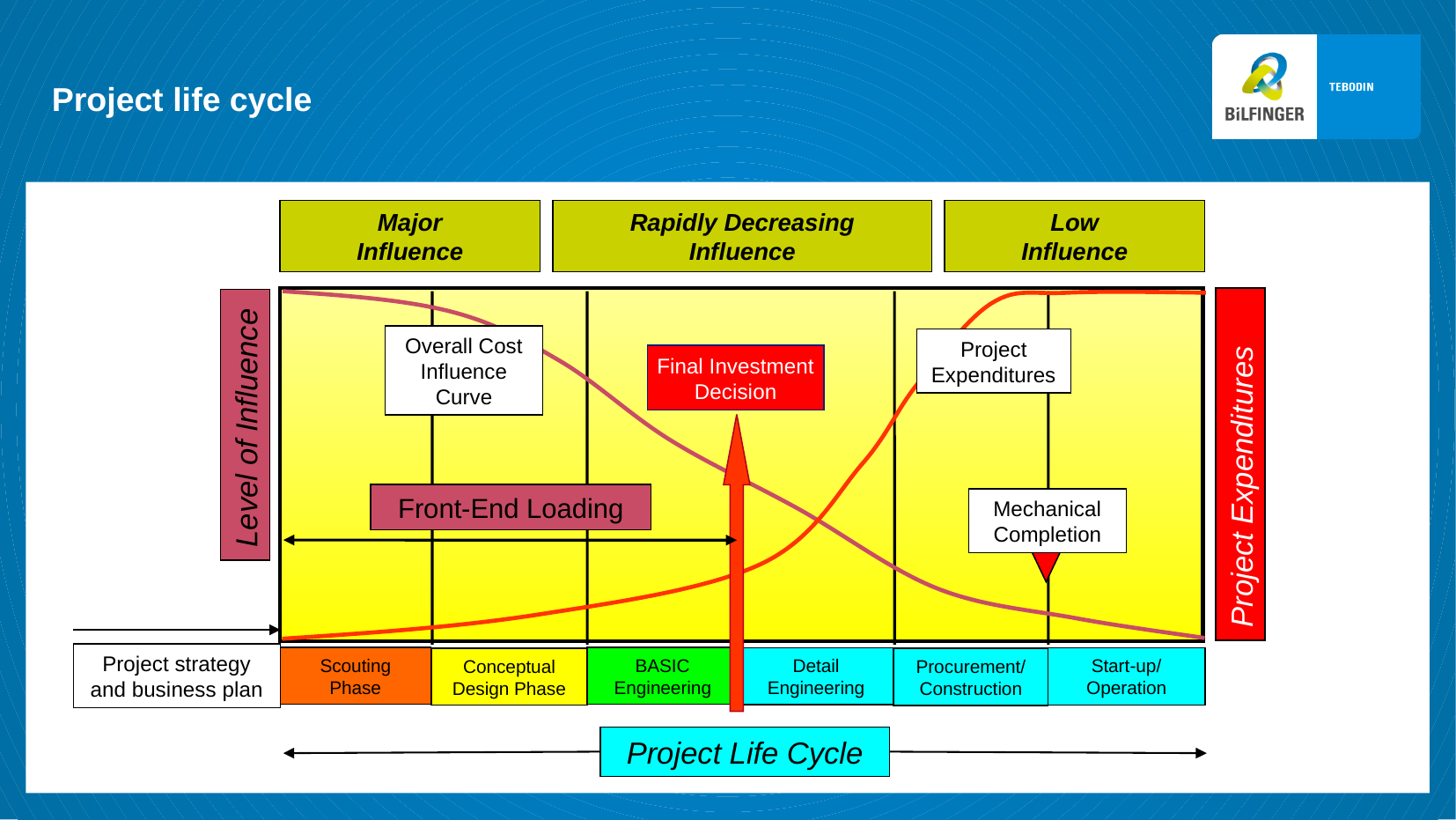

# Project life cycle
Major
Influence
Low
Influence
Rapidly Decreasing
Influence

Project
Authorization
Overall Cost
Influence
Curve
Project
Expenditures
Final Investment
Decision

Level of Influence

Project Expenditures
Front-End Loading
Mechanical
Completion

Project strategy and business plan
Scouting
Phase
BASIC Engineering
Detail Engineering
Start-up/ Operation
Conceptual
Design Phase
Procurement/ Construction
Project Life Cycle